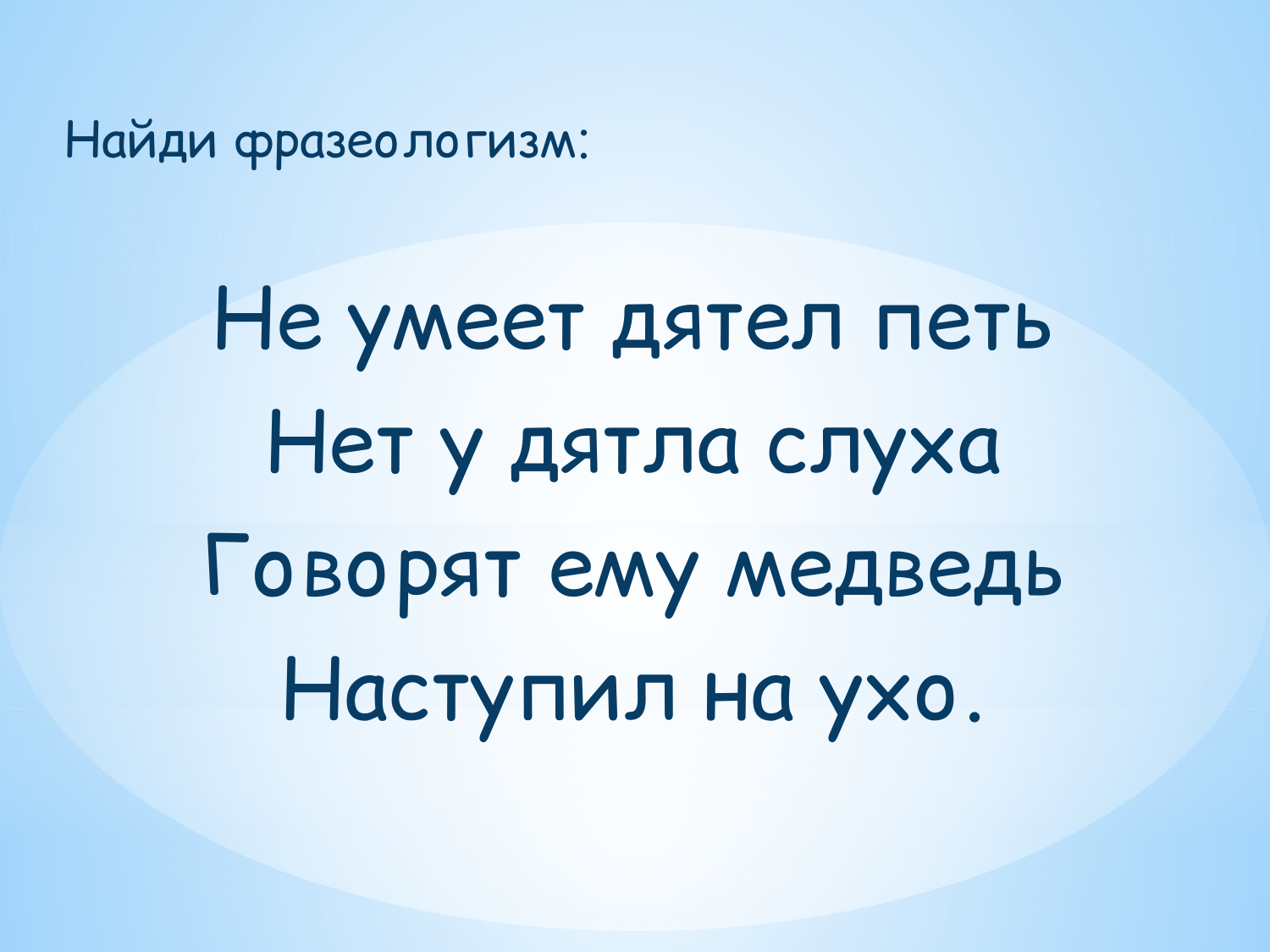

Найди фразеологизм:

Не умеет дятел петь
Нет у дятла слуха
Говорят ему медведь
Наступил на ухо.
#